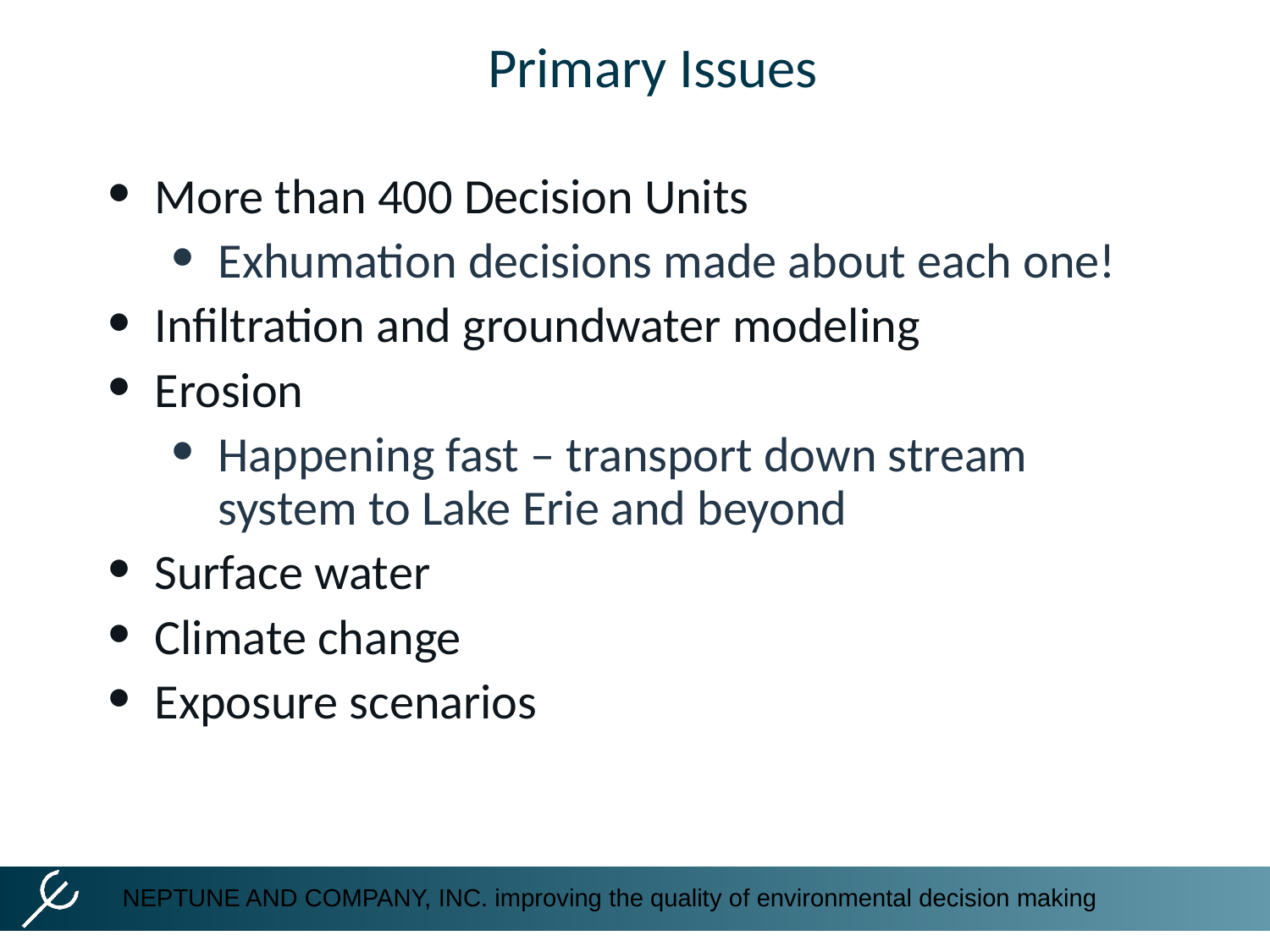

# Primary Issues
More than 400 Decision Units
Exhumation decisions made about each one!
Infiltration and groundwater modeling
Erosion
Happening fast – transport down stream system to Lake Erie and beyond
Surface water
Climate change
Exposure scenarios

NEPTUNE AND COMPANY, INC. improving the quality of environmental decision making